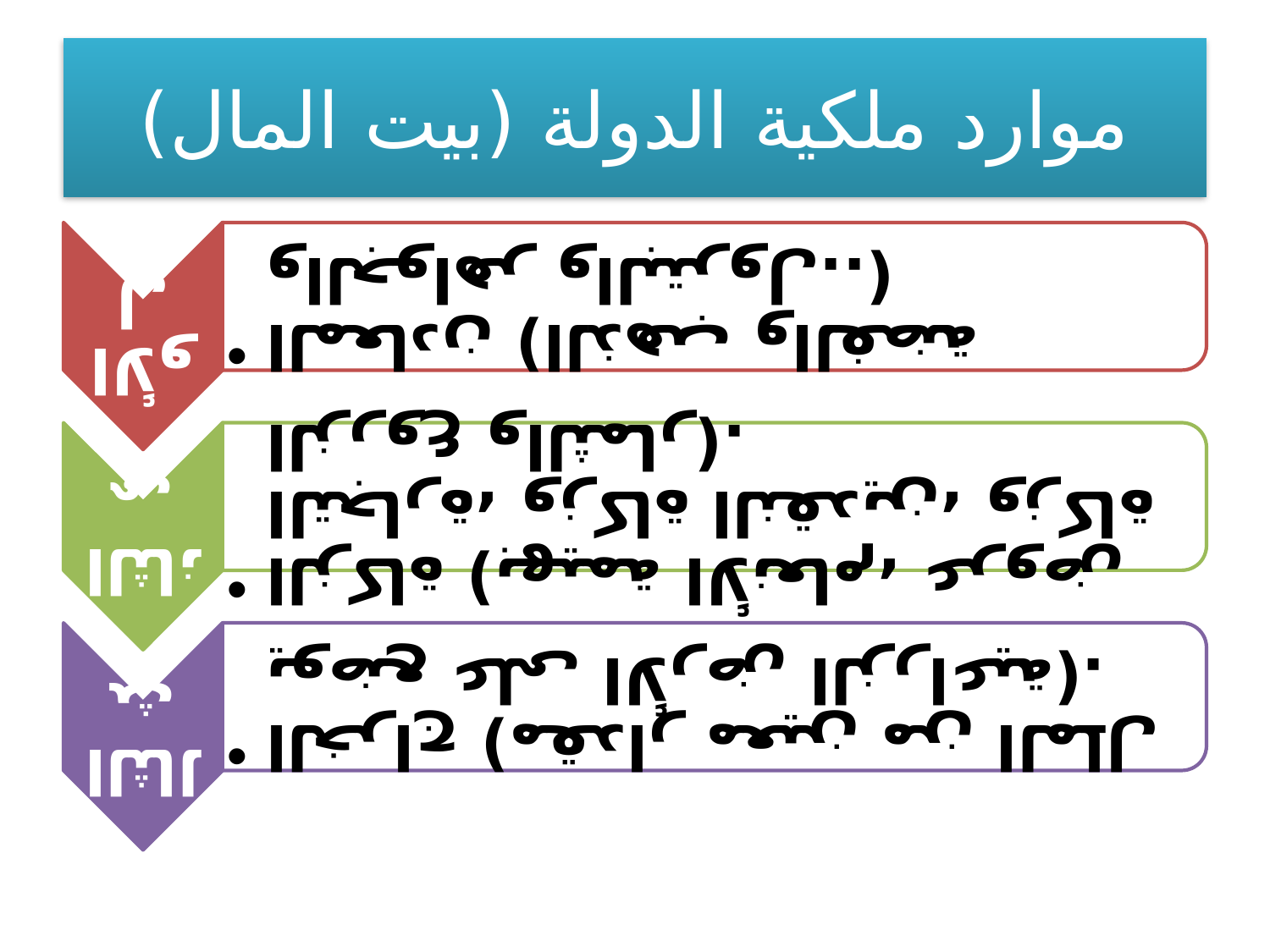

# موارد ملكية الدولة (بيت المال)
الأول
المعادن (الذهب والفضة والجواهر والبترول..)
الثاني
الزكاة (بهيمة الأنعام، عروض التجارة، وزكاة النقدين، وزكاة الزروع والثمار).
الثالث
الخراج (مقدار معين من المال يوضع على الأرض الزراعية).